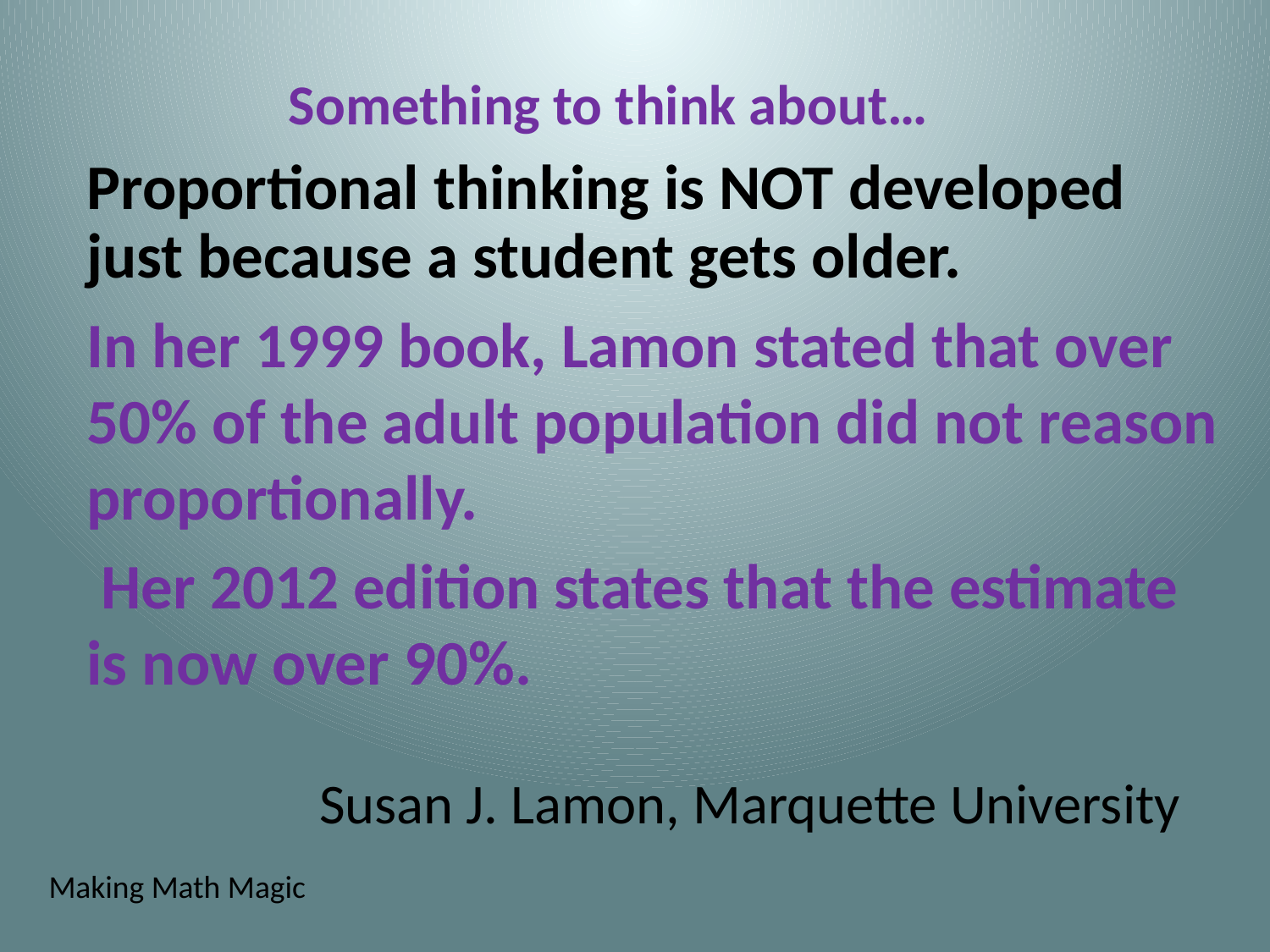

# Something to think about…
Proportional thinking is NOT developed just because a student gets older.
In her 1999 book, Lamon stated that over 50% of the adult population did not reason proportionally.
 Her 2012 edition states that the estimate is now over 90%.

Susan J. Lamon, Marquette University
Making Math Magic